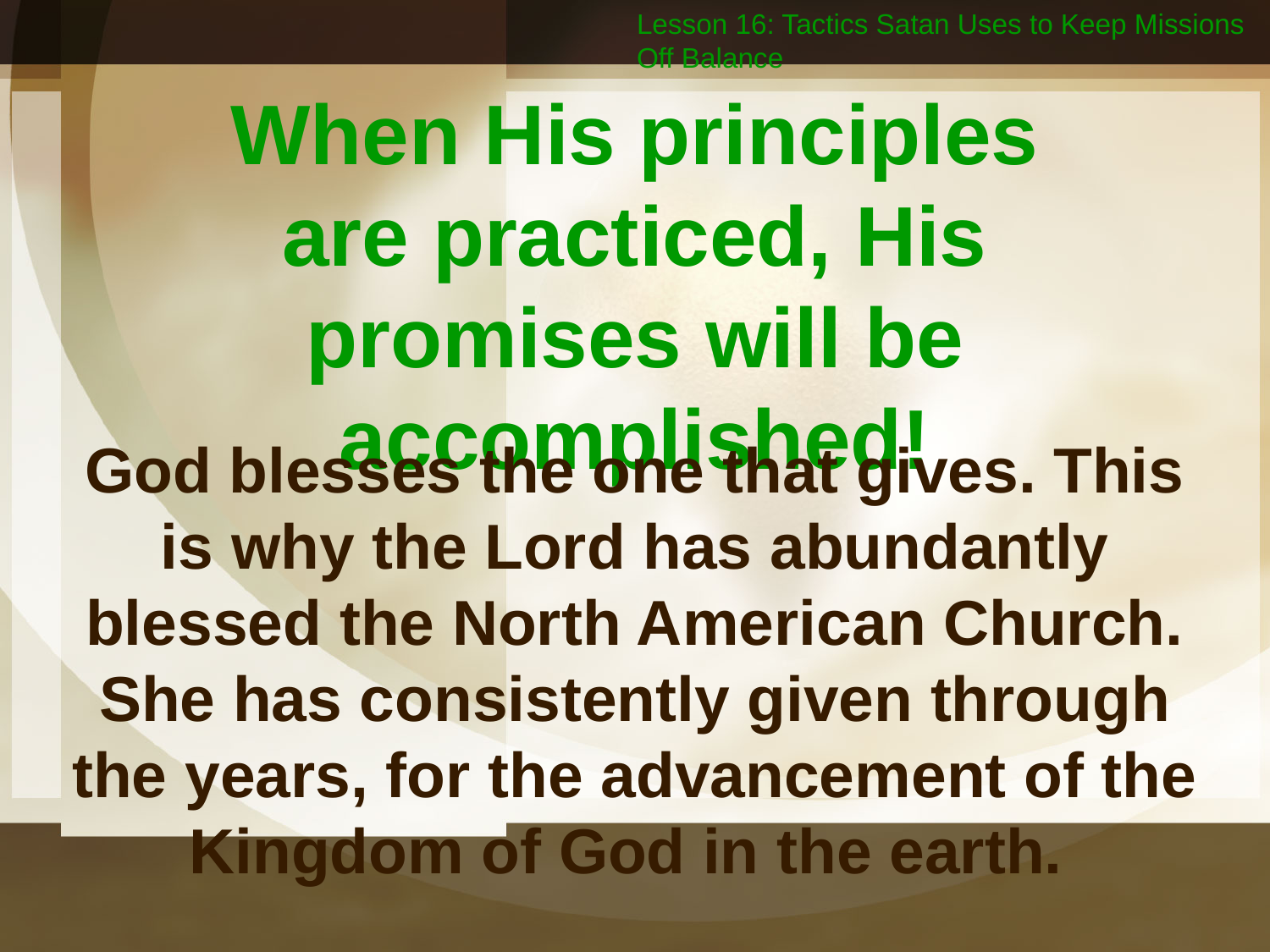

Lesson 16: Tactics Satan Uses to Keep Missions Off Balance
When His principles are practiced, His promises will be accomplished!
God blesses the one that gives. This is why the Lord has abundantly blessed the North American Church. She has consistently given through the years, for the advancement of the Kingdom of God in the earth.